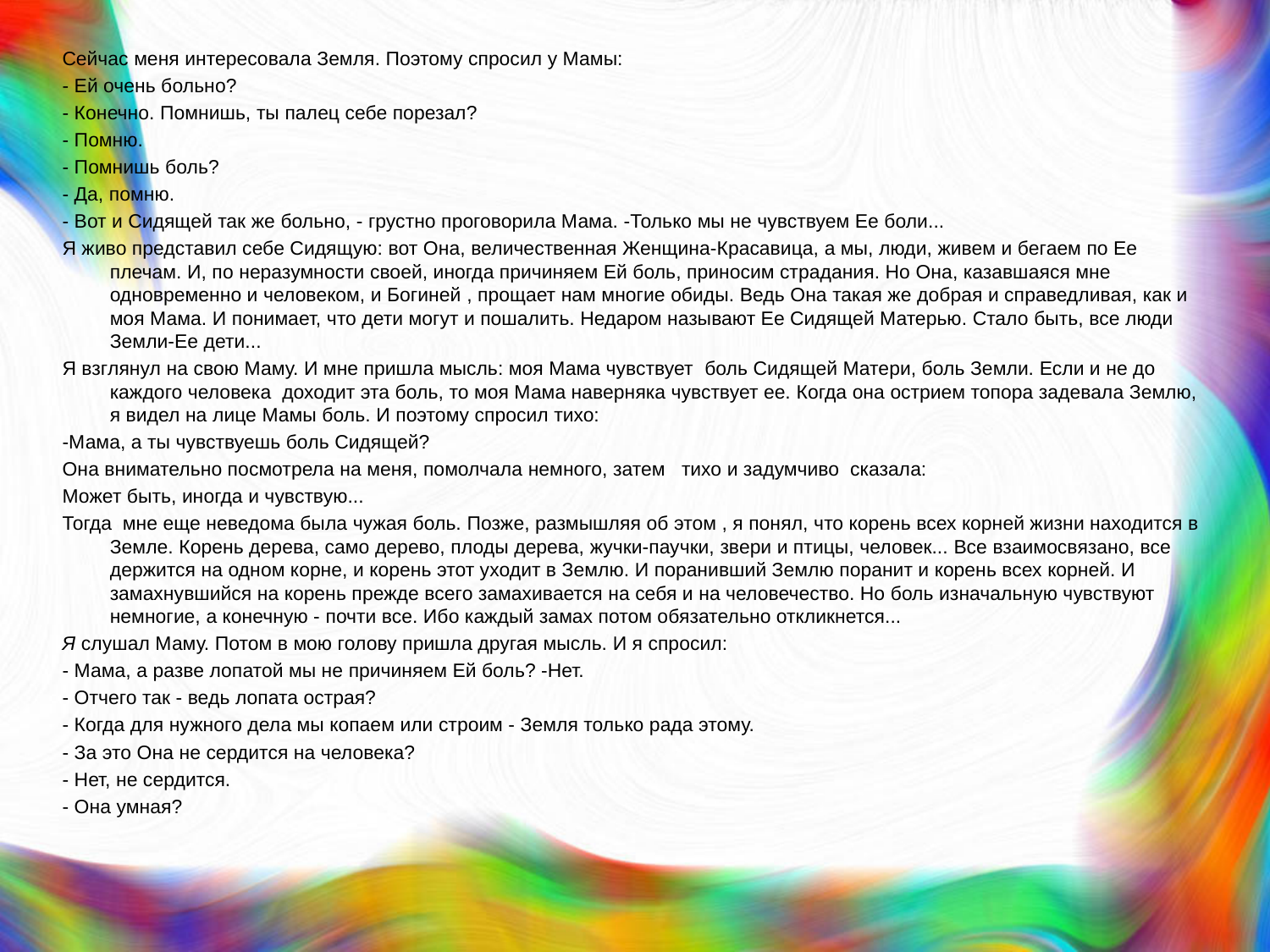

#
Сейчас меня интересовала Земля. Поэтому спросил у Мамы:
- Ей очень больно?
- Конечно. Помнишь, ты палец себе порезал?
- Помню.
- Помнишь боль?
- Да, помню.
- Вот и Сидящей так же больно, - грустно проговорила Мама. -Только мы не чувствуем Ее боли...
Я живо представил себе Сидящую: вот Она, величественная Женщина-Красавица, а мы, люди, живем и бегаем по Ее плечам. И, по неразумности своей, иногда причиняем Ей боль, приносим страдания. Но Она, казавшаяся мне одновременно и человеком, и Богиней , прощает нам многие обиды. Ведь Она такая же добрая и справедливая, как и моя Мама. И понимает, что дети могут и пошалить. Недаром называют Ее Сидящей Матерью. Стало быть, все люди Земли-Ее дети...
Я взглянул на свою Маму. И мне пришла мысль: моя Мама чувствует  боль Сидящей Матери, боль Земли. Если и не до каждого человека  доходит эта боль, то моя Мама наверняка чувствует ее. Когда она острием топора задевала Землю, я видел на лице Мамы боль. И поэтому спросил тихо:
-Мама, а ты чувствуешь боль Сидящей?
Она внимательно посмотрела на меня, помолчала немного, затем   тихо и задумчиво  сказала:
Может быть, иногда и чувствую...
Тогда  мне еще неведома была чужая боль. Позже, размышляя об этом , я понял, что корень всех корней жизни находится в Земле. Корень дерева, само дерево, плоды дерева, жучки-паучки, звери и птицы, человек... Все взаимосвязано, все держится на одном корне, и корень этот уходит в Землю. И поранивший Землю поранит и корень всех корней. И замахнувшийся на корень прежде всего замахивается на себя и на человечество. Но боль изначальную чувствуют немно­гие, а конечную - почти все. Ибо каждый замах потом обязательно откликнется...
Я слушал Маму. Потом в мою голову пришла другая мысль. И я спросил:
- Мама, а разве лопатой мы не причиняем Ей боль? -Нет.
- Отчего так - ведь лопата острая?
- Когда для нужного дела мы копаем или строим - Земля только рада этому.
- За это Она не сердится на человека?
- Нет, не сердится.
- Она умная?